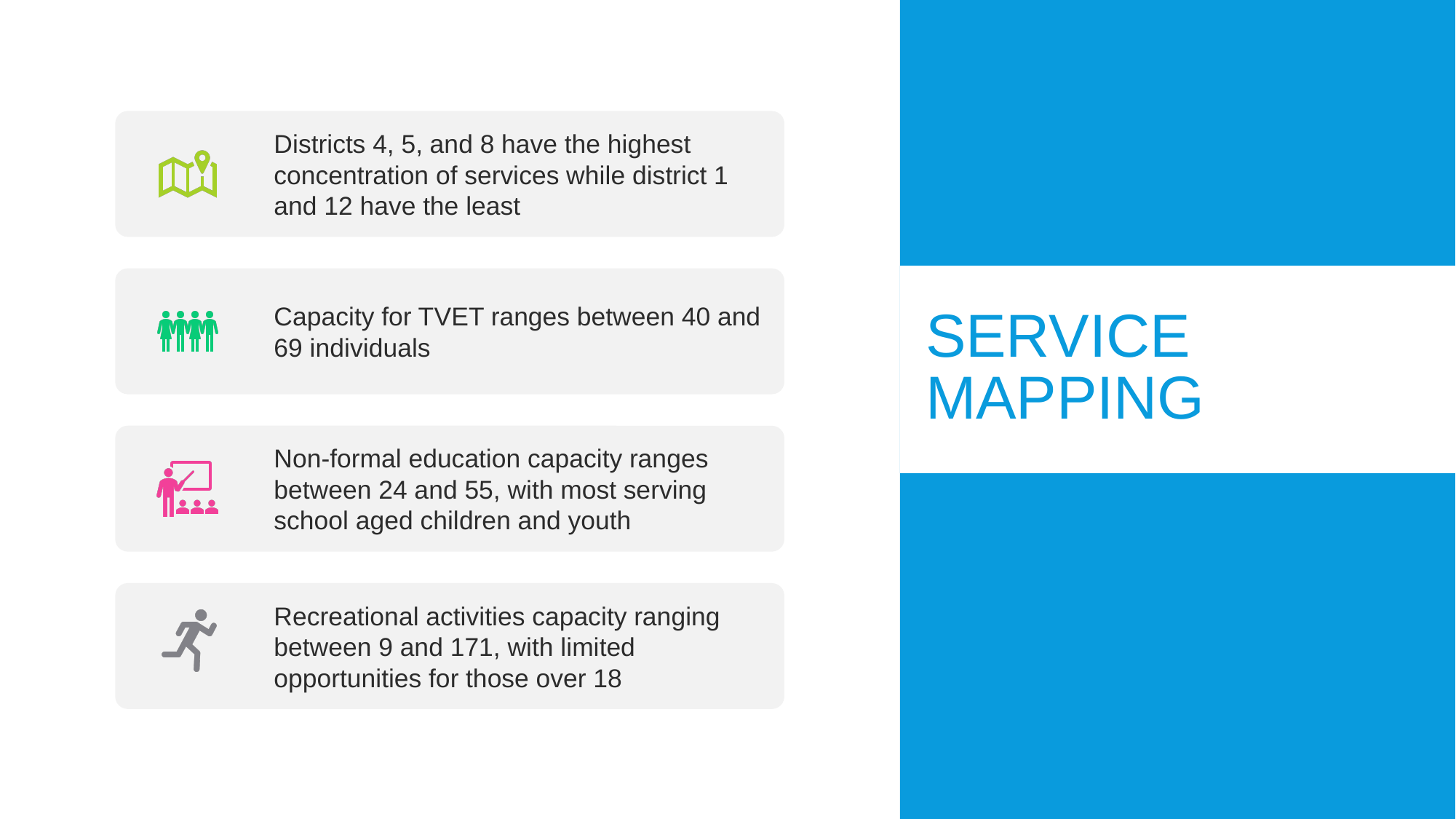

Districts 4, 5, and 8 have the highest concentration of services while district 1 and 12 have the least
Capacity for TVET ranges between 40 and 69 individuals
Non-formal education capacity ranges between 24 and 55, with most serving school aged children and youth
Recreational activities capacity ranging between 9 and 171, with limited opportunities for those over 18

# Service Mapping